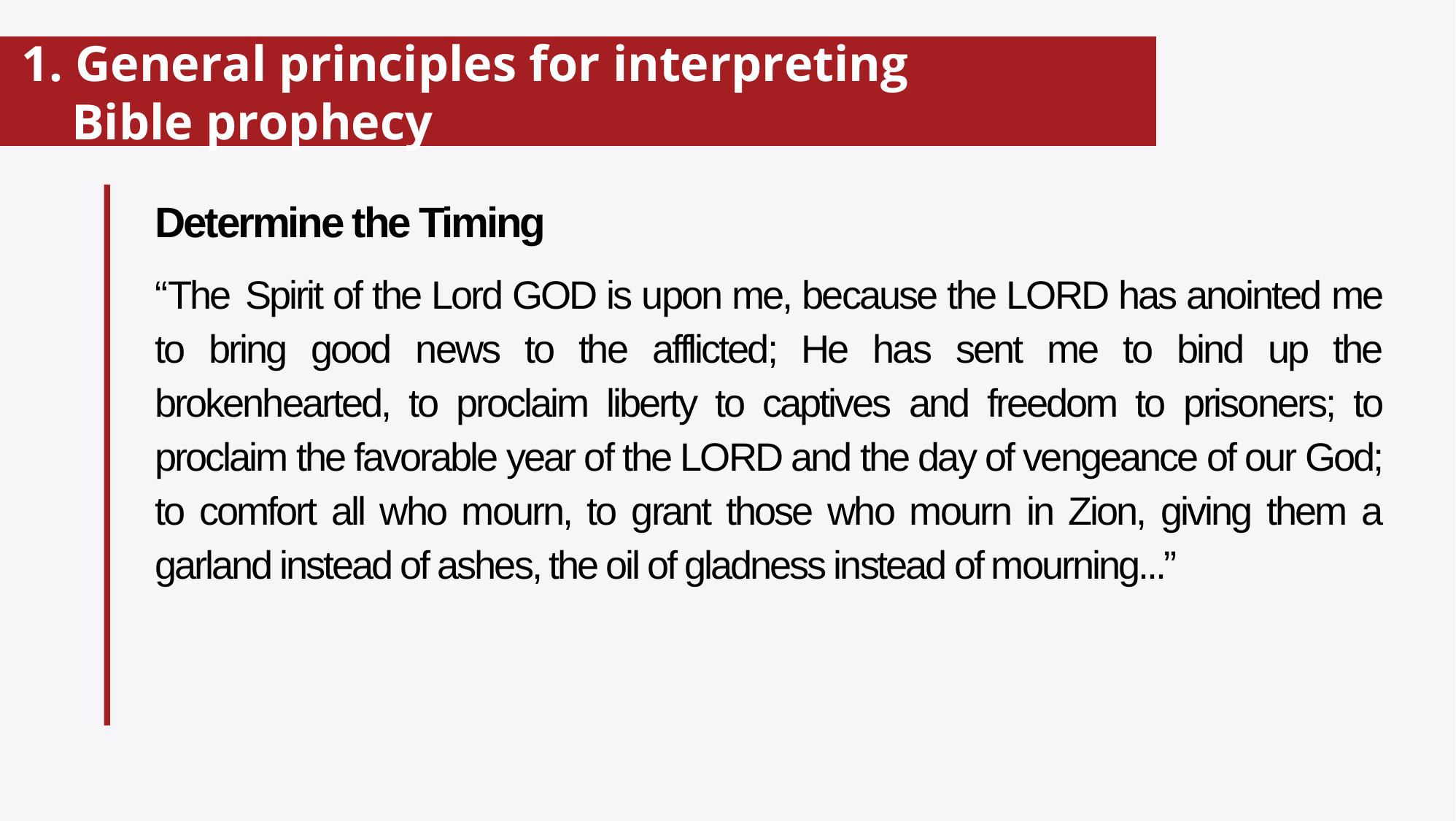

# 1. General principles for interpreting Bible prophecy
Determine the Timing

“The Spirit of the Lord GOD is upon me, because the LORD has anointed me to bring good news to the afflicted; He has sent me to bind up the brokenhearted, to proclaim liberty to captives and freedom to prisoners; to proclaim the favorable year of the LORD and the day of vengeance of our God; to comfort all who mourn, to grant those who mourn in Zion, giving them a garland instead of ashes, the oil of gladness instead of mourning...”